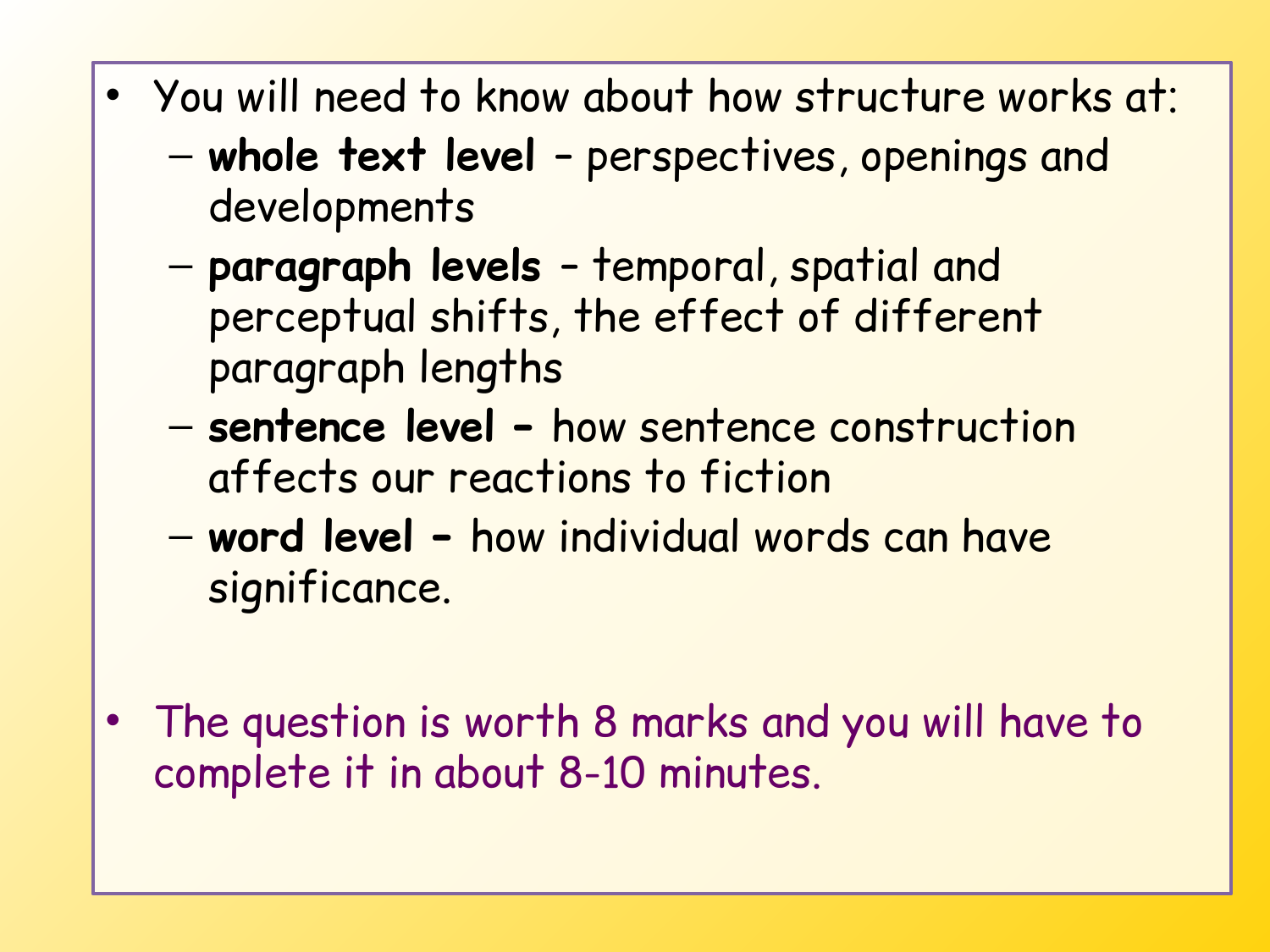

You will need to know about how structure works at:
whole text level – perspectives, openings and developments
paragraph levels – temporal, spatial and perceptual shifts, the effect of different paragraph lengths
sentence level – how sentence construction affects our reactions to fiction
word level – how individual words can have significance.

The question is worth 8 marks and you will have to complete it in about 8-10 minutes.